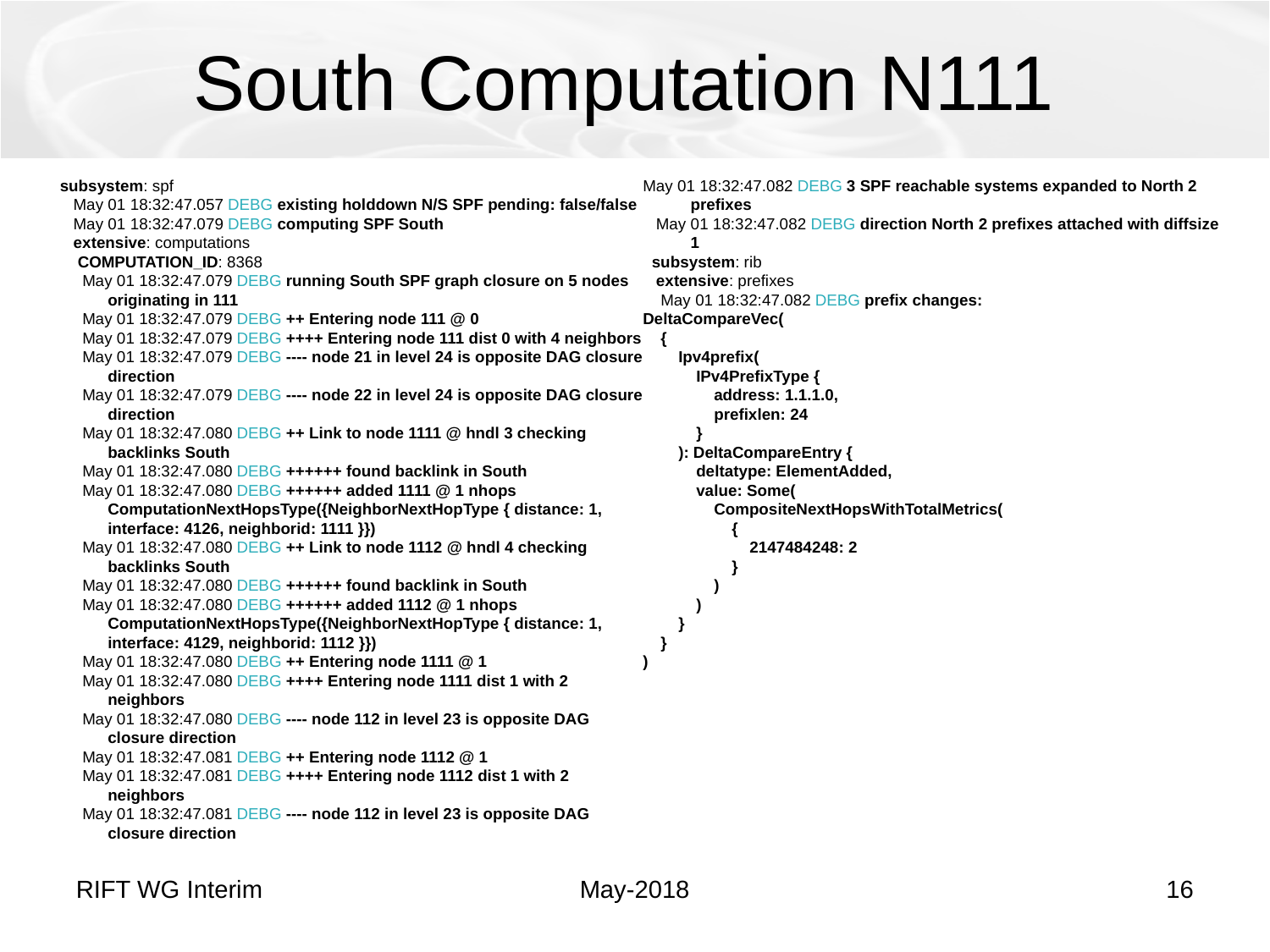

# South Computation N111
subsystem: spf
   May 01 18:32:47.057 DEBG existing holddown N/S SPF pending: false/false
   May 01 18:32:47.079 DEBG computing SPF South
   extensive: computations
    COMPUTATION_ID: 8368
     May 01 18:32:47.079 DEBG running South SPF graph closure on 5 nodes originating in 111
     May 01 18:32:47.079 DEBG ++ Entering node 111 @ 0
     May 01 18:32:47.079 DEBG ++++ Entering node 111 dist 0 with 4 neighbors
     May 01 18:32:47.079 DEBG ---- node 21 in level 24 is opposite DAG closure direction
     May 01 18:32:47.079 DEBG ---- node 22 in level 24 is opposite DAG closure direction
     May 01 18:32:47.080 DEBG ++ Link to node 1111 @ hndl 3 checking backlinks South
     May 01 18:32:47.080 DEBG ++++++ found backlink in South
     May 01 18:32:47.080 DEBG ++++++ added 1111 @ 1 nhops ComputationNextHopsType({NeighborNextHopType { distance: 1, interface: 4126, neighborid: 1111 }})
     May 01 18:32:47.080 DEBG ++ Link to node 1112 @ hndl 4 checking backlinks South
     May 01 18:32:47.080 DEBG ++++++ found backlink in South
     May 01 18:32:47.080 DEBG ++++++ added 1112 @ 1 nhops ComputationNextHopsType({NeighborNextHopType { distance: 1, interface: 4129, neighborid: 1112 }})
     May 01 18:32:47.080 DEBG ++ Entering node 1111 @ 1
     May 01 18:32:47.080 DEBG ++++ Entering node 1111 dist 1 with 2 neighbors
     May 01 18:32:47.080 DEBG ---- node 112 in level 23 is opposite DAG closure direction
     May 01 18:32:47.081 DEBG ++ Entering node 1112 @ 1
     May 01 18:32:47.081 DEBG ++++ Entering node 1112 dist 1 with 2 neighbors
     May 01 18:32:47.081 DEBG ---- node 112 in level 23 is opposite DAG closure direction
May 01 18:32:47.082 DEBG 3 SPF reachable systems expanded to North 2 prefixes
   May 01 18:32:47.082 DEBG direction North 2 prefixes attached with diffsize 1
  subsystem: rib
   extensive: prefixes
    May 01 18:32:47.082 DEBG prefix changes:
DeltaCompareVec(
    {
        Ipv4prefix(
            IPv4PrefixType {
                address: 1.1.1.0,
                prefixlen: 24
            }
        ): DeltaCompareEntry {
            deltatype: ElementAdded,
            value: Some(
                CompositeNextHopsWithTotalMetrics(
                    {
                        2147484248: 2
                    }
                )
            )
        }
    }
)

RIFT WG Interim
May-2018
16